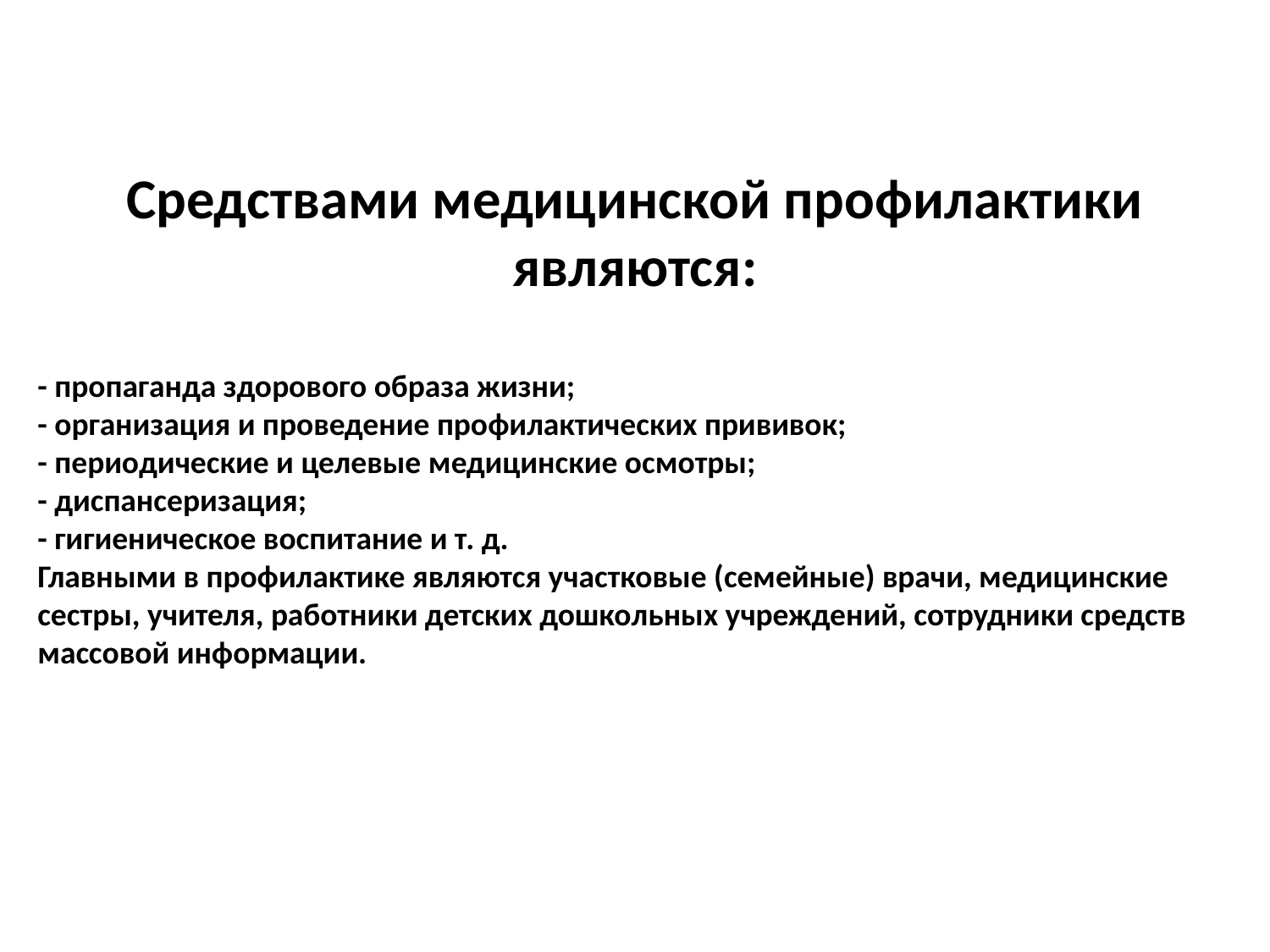

Средствами медицинской профилактики являются:

- пропаганда здорового образа жизни;
- организация и проведение профилактических прививок;
- периодические и целевые медицинские осмотры;
- диспансеризация;
- гигиеническое воспитание и т. д.
Главными в профилактике являются участковые (семейные) врачи, медицинские сестры, учителя, работники детских дошкольных учреждений, сотрудники средств массовой информации.